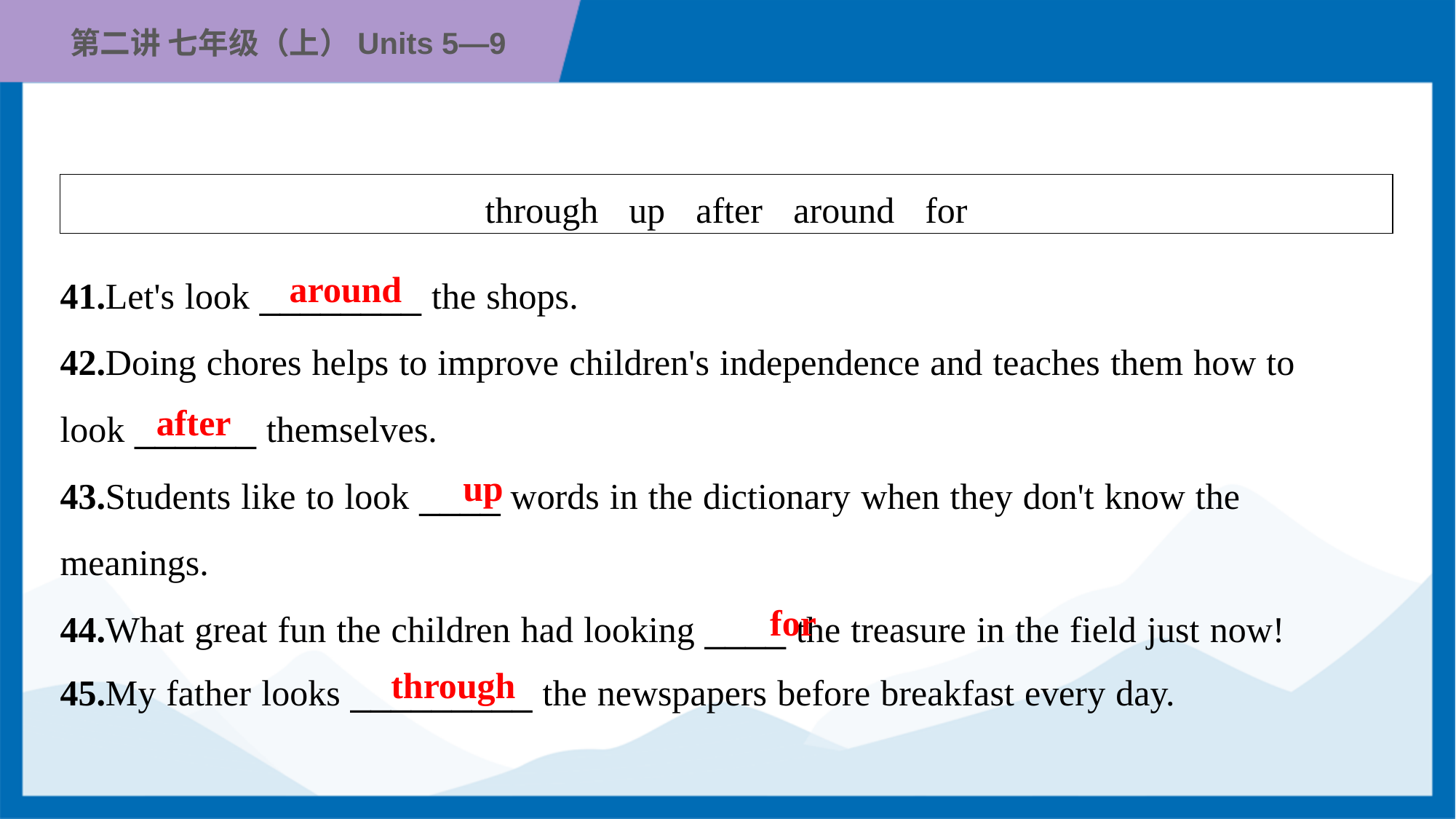

| through up after around for |
| --- |
around
41.Let's look ________ the shops.
42.Doing chores helps to improve children's independence and teaches them how to
look ______ themselves.
43.Students like to look ____ words in the dictionary when they don't know the
meanings.
44.What great fun the children had looking ____ the treasure in the field just now!
45.My father looks _________ the newspapers before breakfast every day.
after
up
for
through